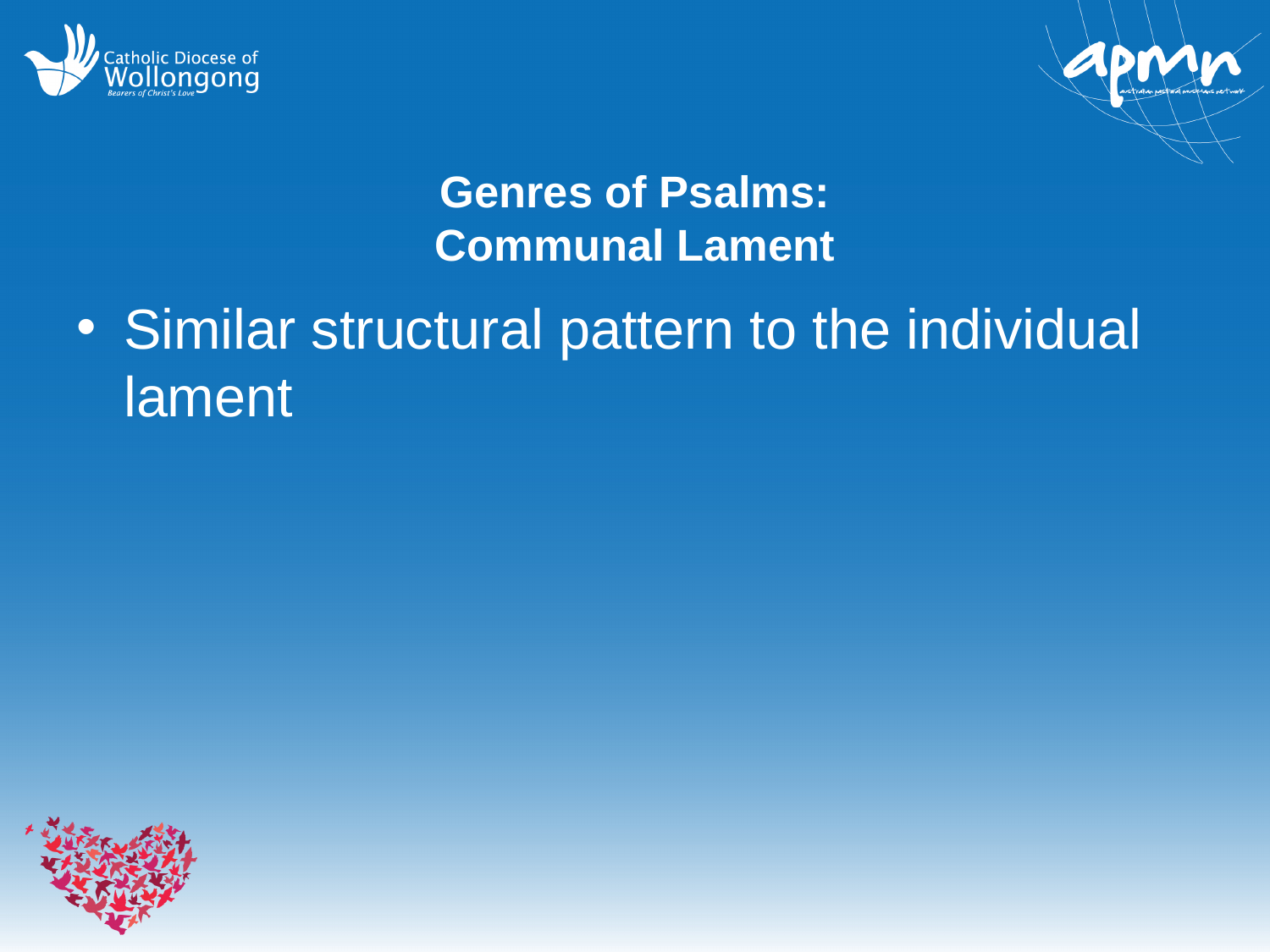

# Genres of Psalms: Communal Lament
Similar structural pattern to the individual lament